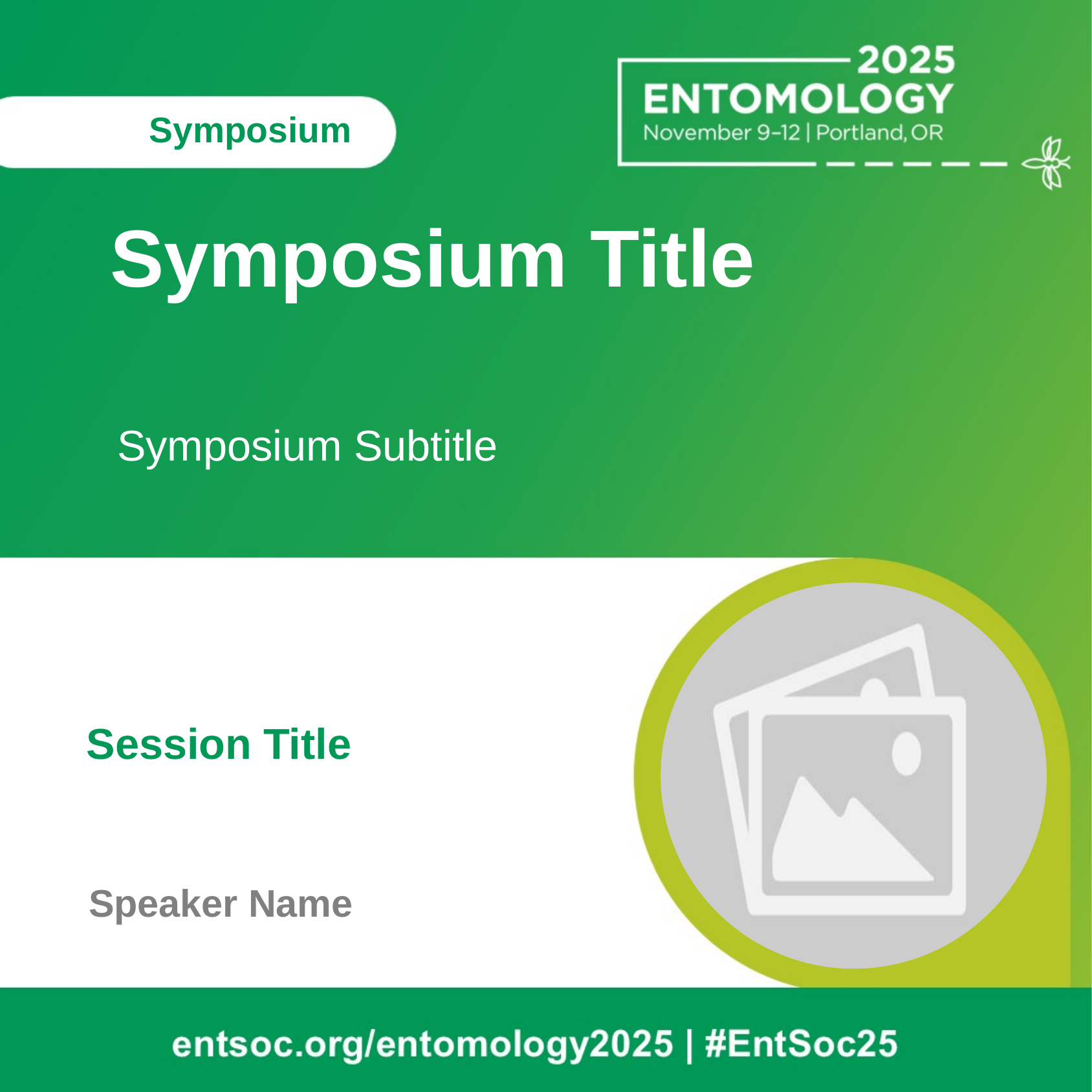

Symposium
Symposium Title
Symposium Subtitle

Session Title
Speaker Name